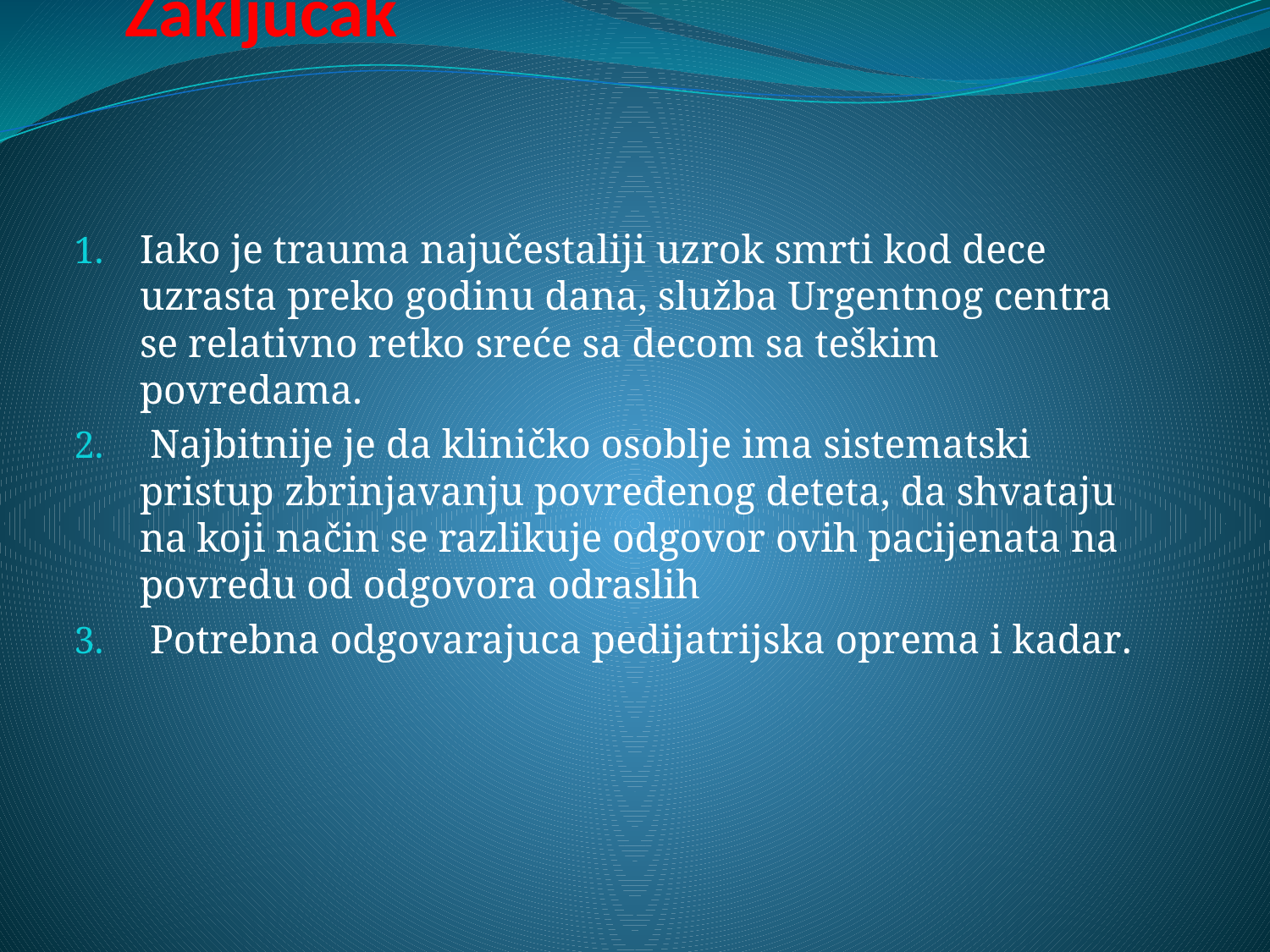

# Zaključak
Iako je trauma najučestaliji uzrok smrti kod dece uzrasta preko godinu dana, služba Urgentnog centra se relativno retko sreće sa decom sa teškim povredama.
 Najbitnije je da kliničko osoblje ima sistematski pristup zbrinjavanju povređenog deteta, da shvataju na koji način se razlikuje odgovor ovih pacijenata na povredu od odgovora odraslih
 Potrebna odgovarajuca pedijatrijska oprema i kadar.